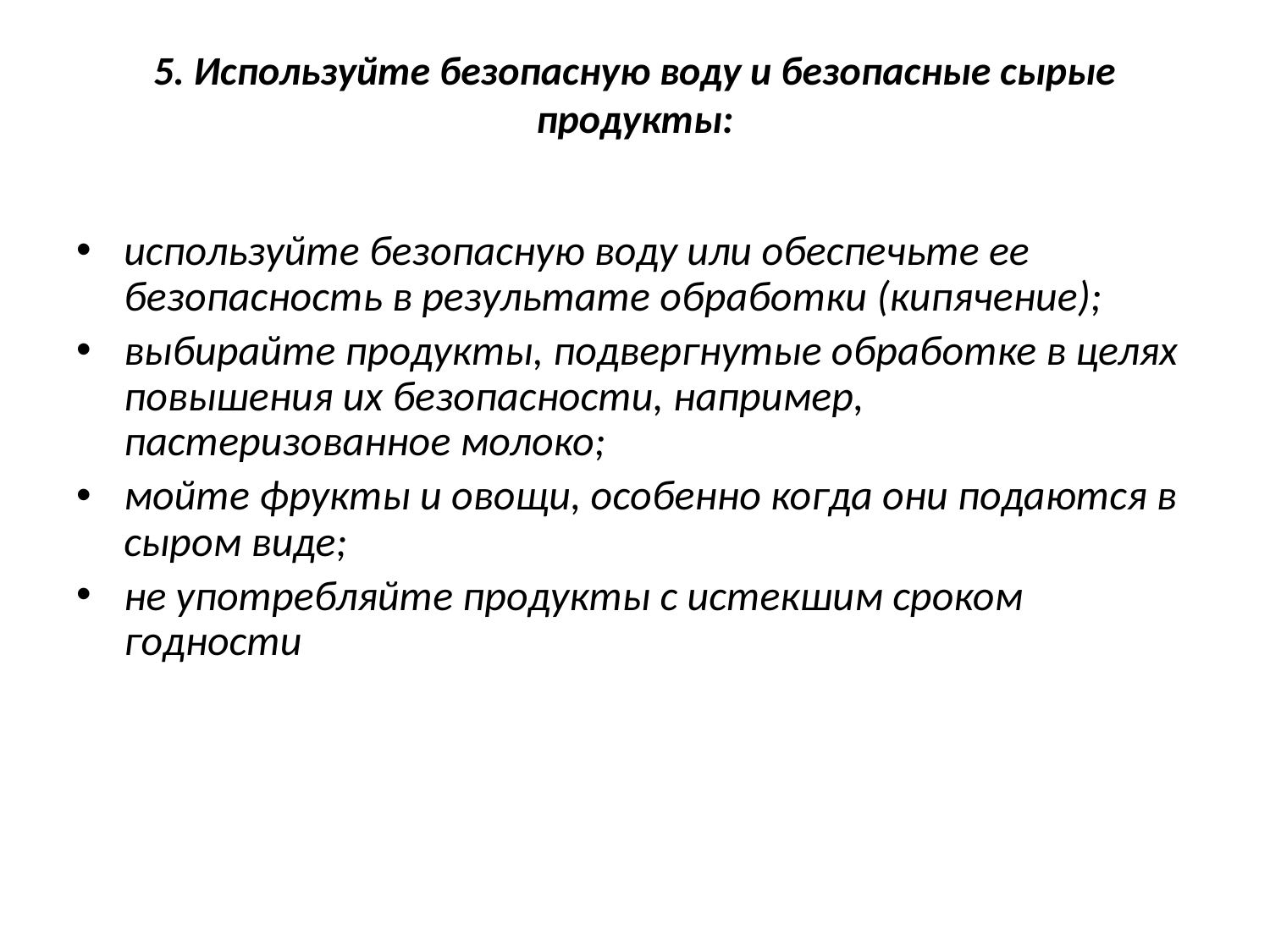

# 5. Используйте безопасную воду и безопасные сырые продукты:
используйте безопасную воду или обеспечьте ее безопасность в результате обработки (кипячение);
выбирайте продукты, подвергнутые обработке в целях повышения их безопасности, например, пастеризованное молоко;
мойте фрукты и овощи, особенно когда они подаются в сыром виде;
не употребляйте продукты с истекшим сроком годности